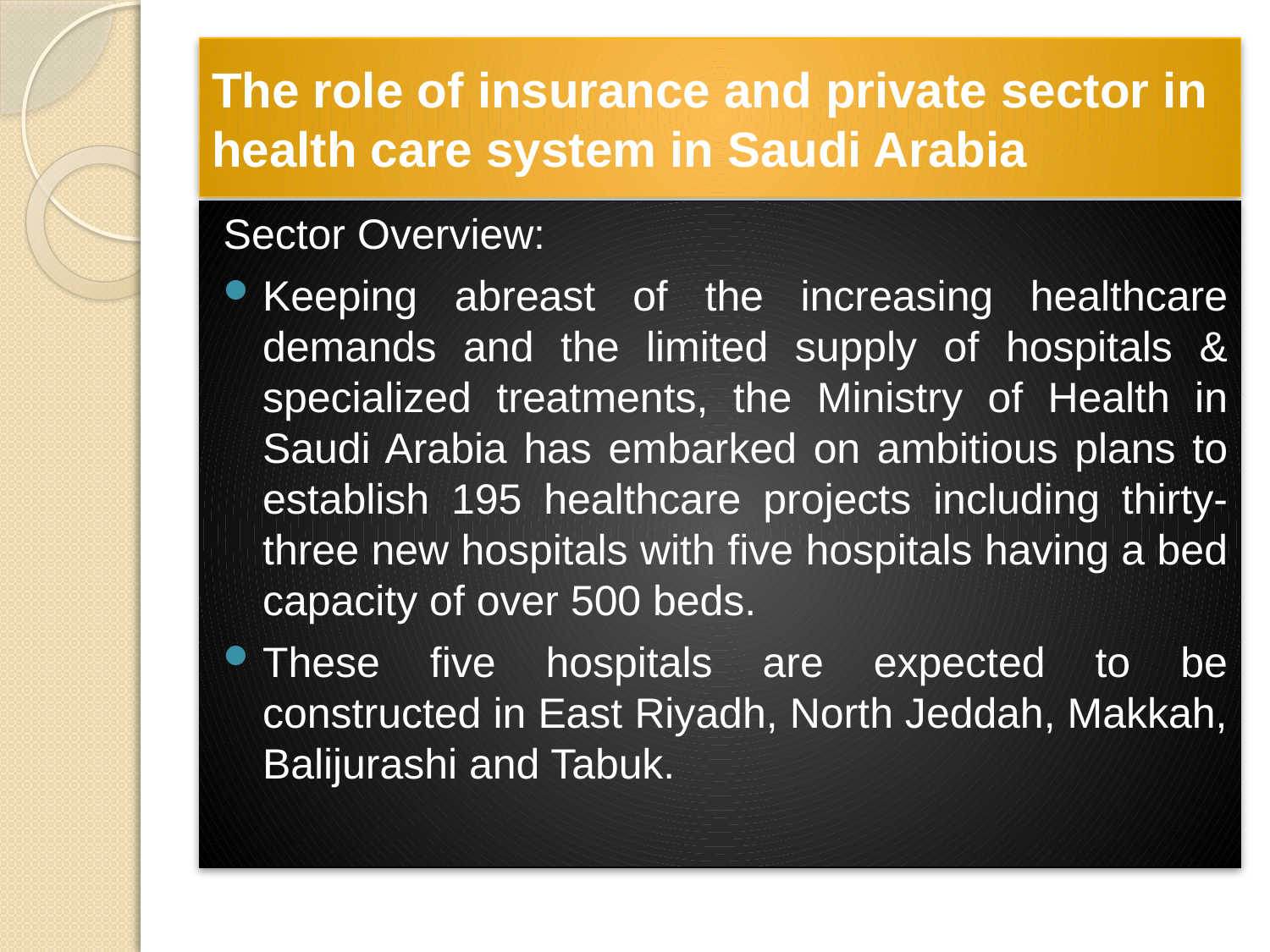

# The role of insurance and private sector in health care system in Saudi Arabia
Sector Overview:
Keeping abreast of the increasing healthcare demands and the limited supply of hospitals & specialized treatments, the Ministry of Health in Saudi Arabia has embarked on ambitious plans to establish 195 healthcare projects including thirty-three new hospitals with five hospitals having a bed capacity of over 500 beds.
These five hospitals are expected to be constructed in East Riyadh, North Jeddah, Makkah, Balijurashi and Tabuk.